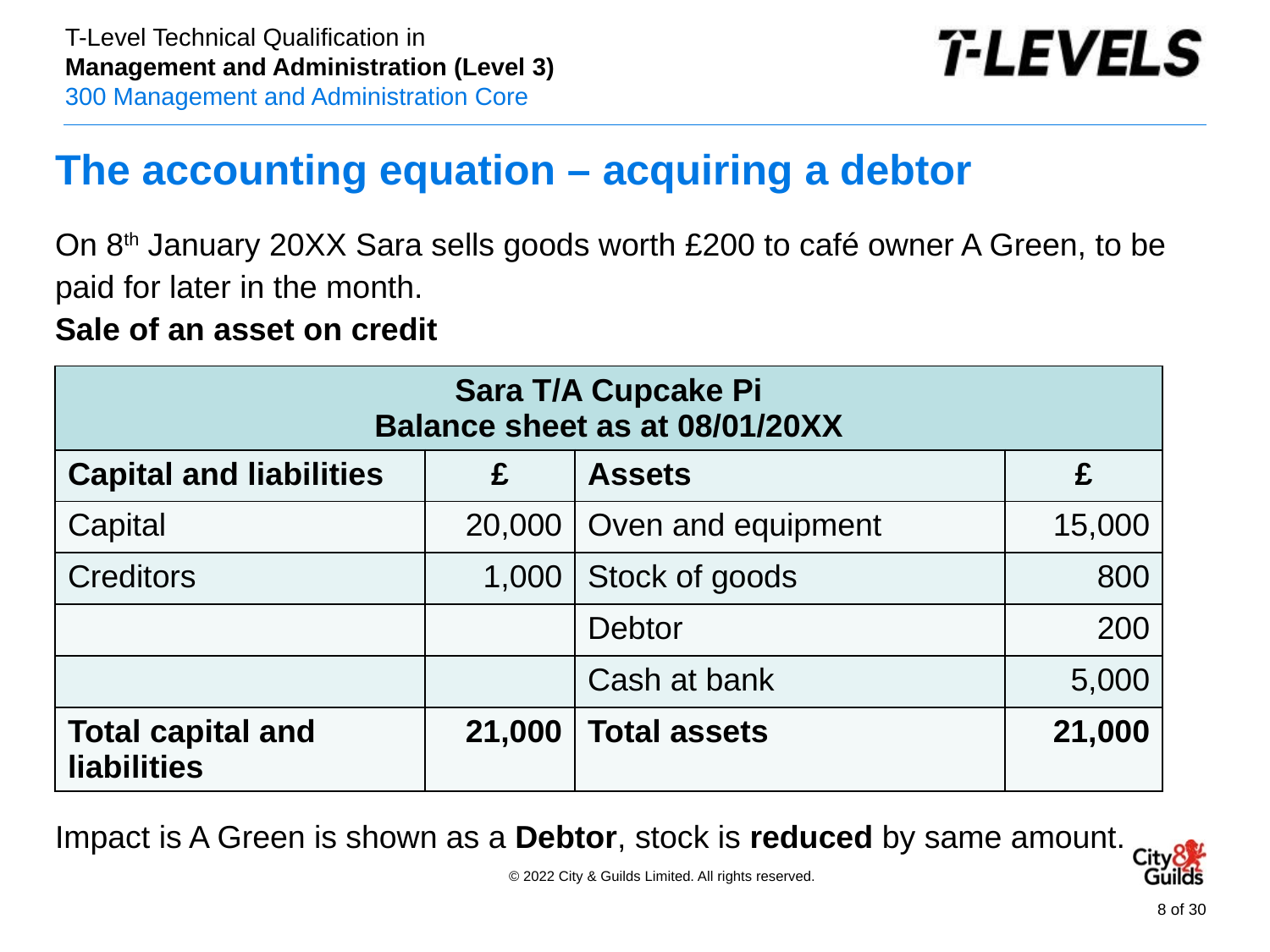

# The accounting equation – acquiring a debtor
On 8th January 20XX Sara sells goods worth £200 to café owner A Green, to be paid for later in the month.
Sale of an asset on credit

Impact is A Green is shown as a Debtor, stock is reduced by same amount.

| Sara T/A Cupcake Pi Balance sheet as at 08/01/20XX |  |  |  |
| --- | --- | --- | --- |
| Capital and liabilities | £ | Assets | £ |
| Capital | 20,000 | Oven and equipment | 15,000 |
| Creditors | 1,000 | Stock of goods | 800 |
|  |  | Debtor | 200 |
|  |  | Cash at bank | 5,000 |
| Total capital and liabilities | 21,000 | Total assets | 21,000 |